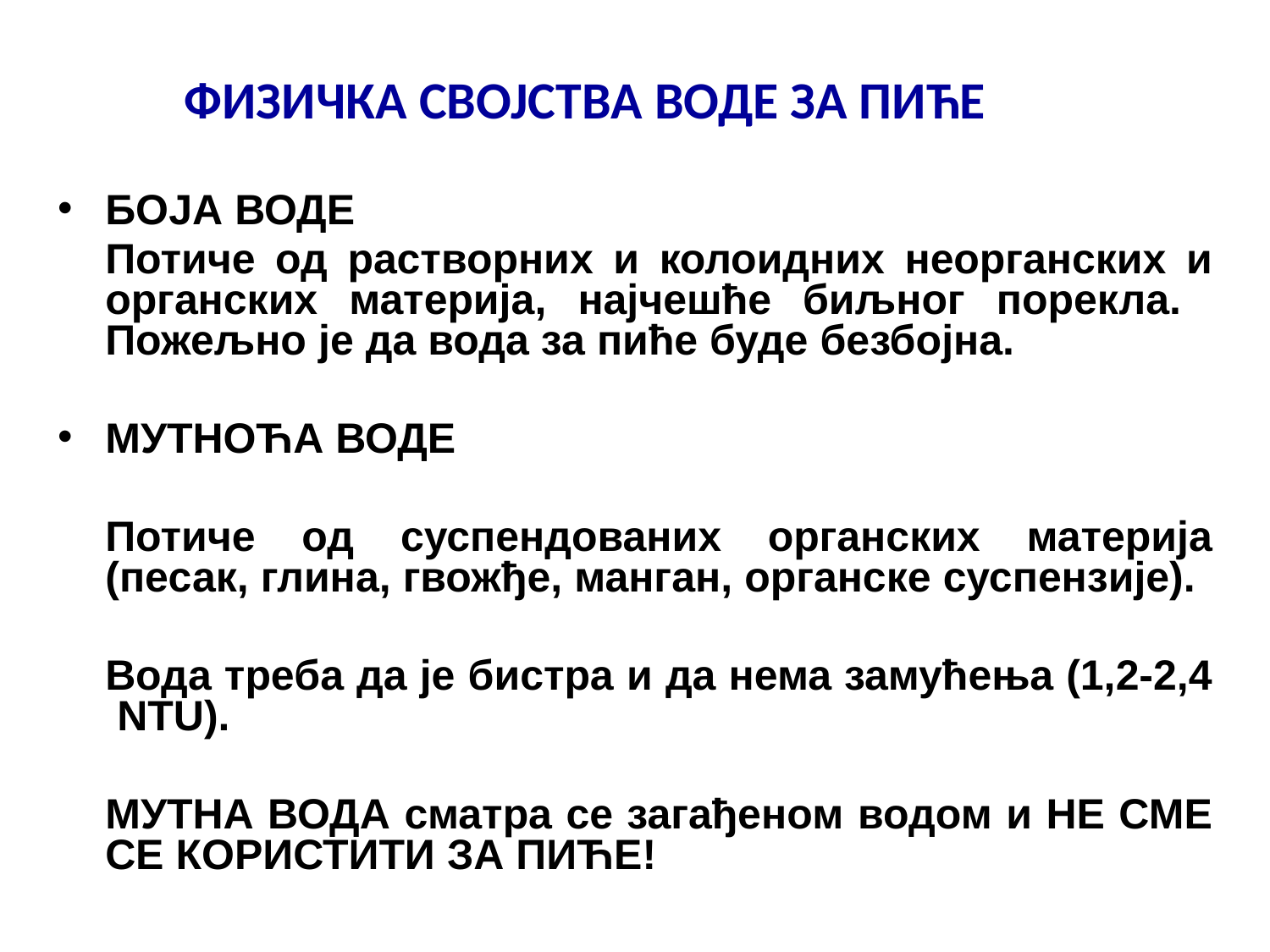

ФИЗИЧКА СВОЈСТВА ВОДЕ ЗА ПИЋЕ
БОЈА ВОДЕ
	Потиче од растворних и колоидних неорганских и органских материја, најчешће биљног порекла.  Пожељно је да вода за пиће буде безбојна.

МУТНОЋА ВОДЕ

	Потиче од суспендованих органских материја (песак, глина, гвожђе, манган, органске суспензије).

	Вода треба да је бистра и да нема замућења (1,2-2,4  NTU).

	МУТНА ВОДА сматра се загађеном водом и НЕ СМЕ СЕ КОРИСТИТИ ЗА ПИЋЕ!